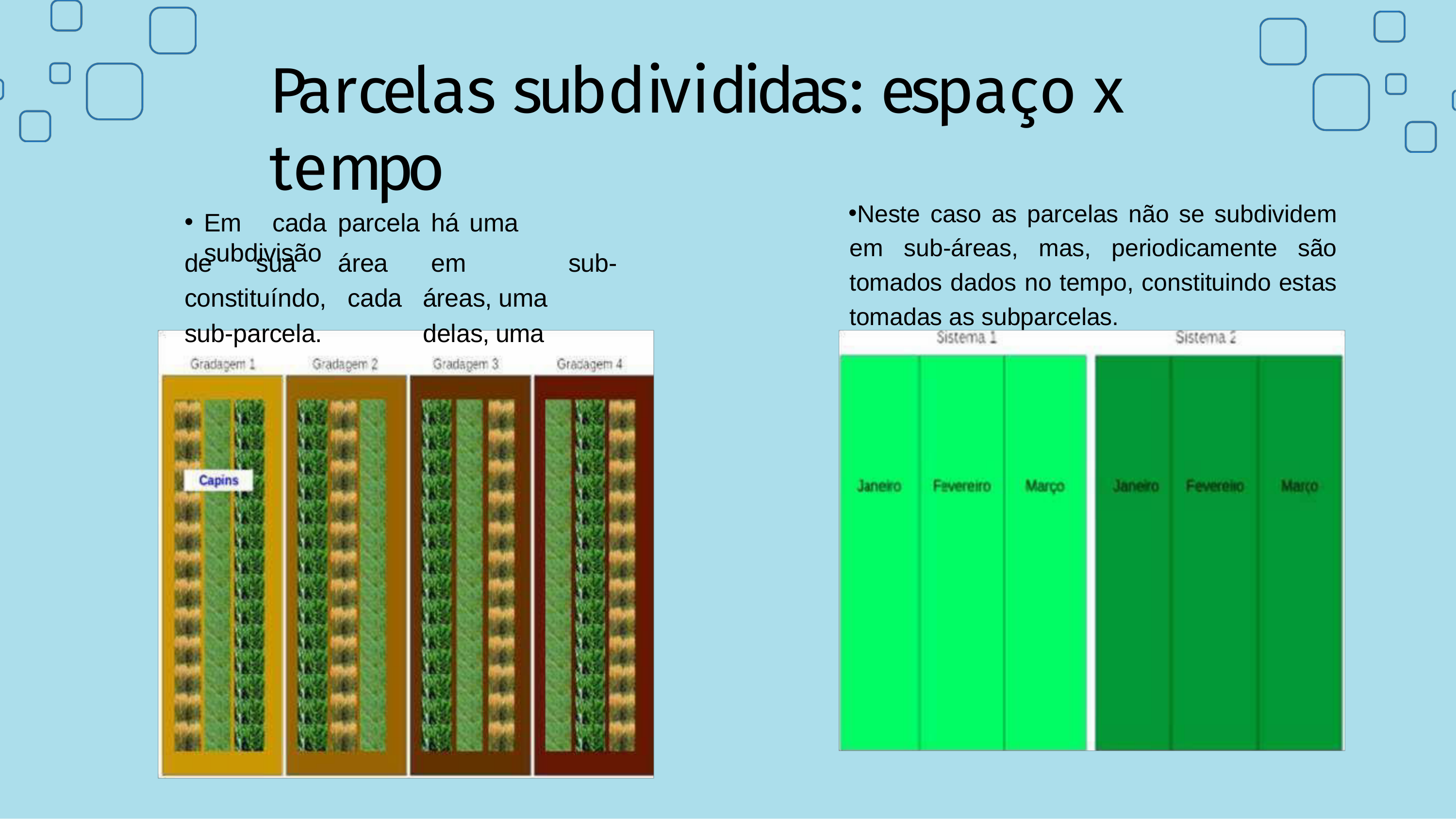

Parcelas subdivididas: espaço x tempo
Neste caso as parcelas não se subdividem em   sub-áreas,   mas,   periodicamente   são tomados dados no tempo, constituindo estas tomadas as subparcelas.
Em	cada	parcela	há	uma	subdivisão
de	sua constituíndo, sub-parcela.
área cada
em		sub-áreas, uma	delas,	uma